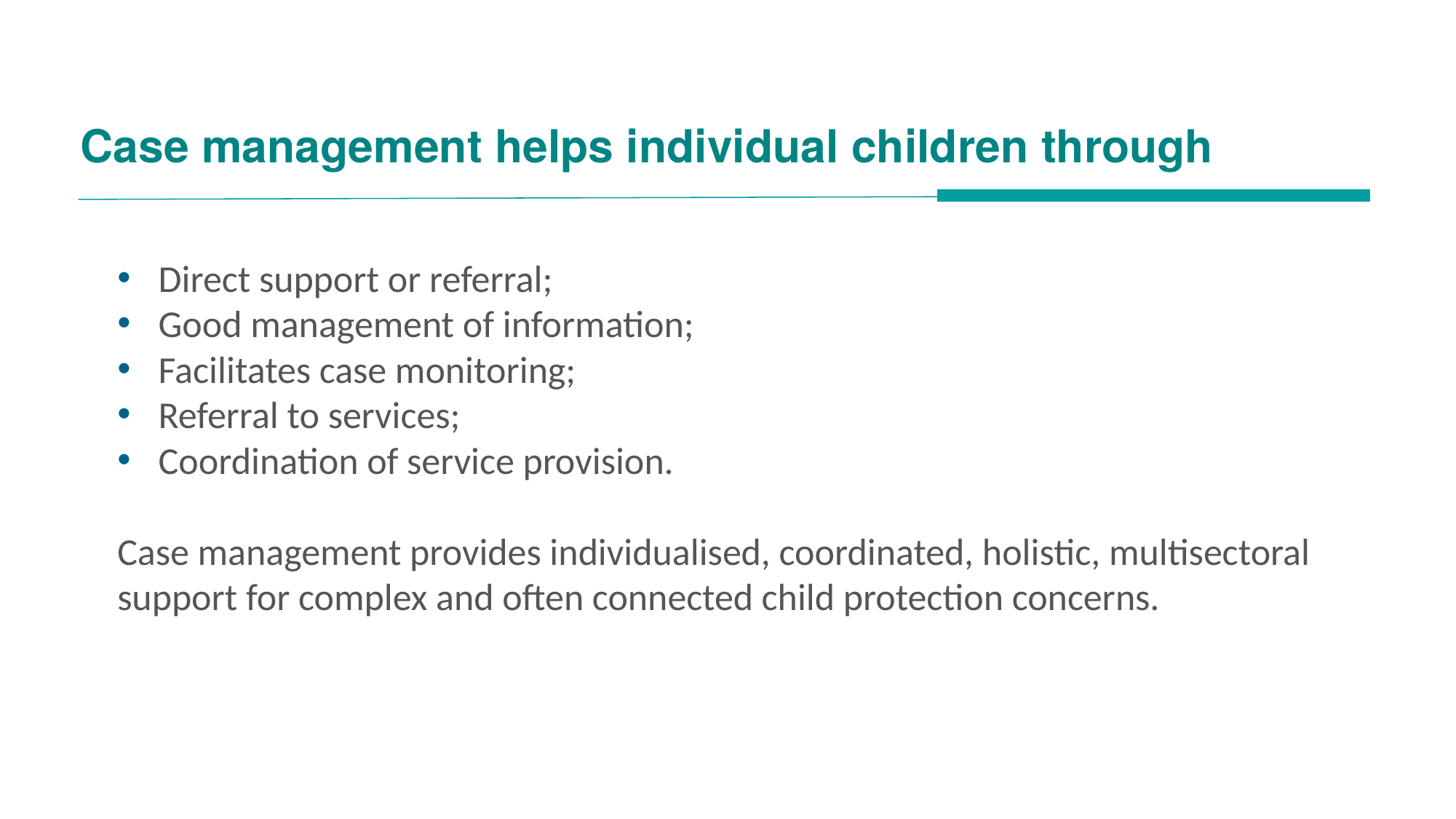

Case management helps individual children through
Direct support or referral;
Good management of information;
Facilitates case monitoring;
Referral to services;
Coordination of service provision.

Case management provides individualised, coordinated, holistic, multisectoral support for complex and often connected child protection concerns.